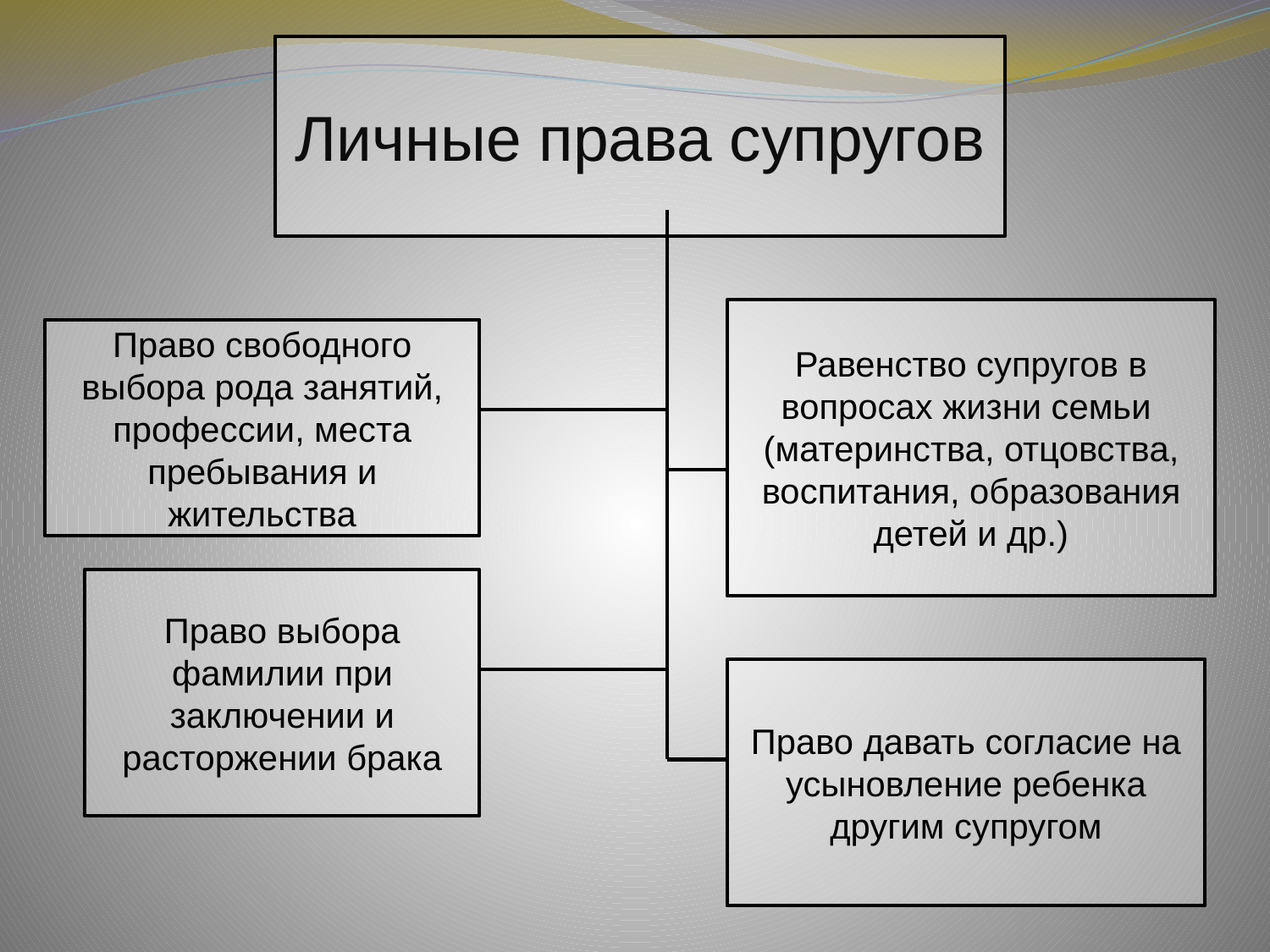

Личные права супругов
Равенство супругов в вопросах жизни семьи
(материнства, отцовства, воспитания, образования детей и др.)
Право свободного выбора рода занятий, профессии, места пребывания и жительства
Право выбора фамилии при заключении и расторжении брака
Право давать согласие на усыновление ребенка другим супругом